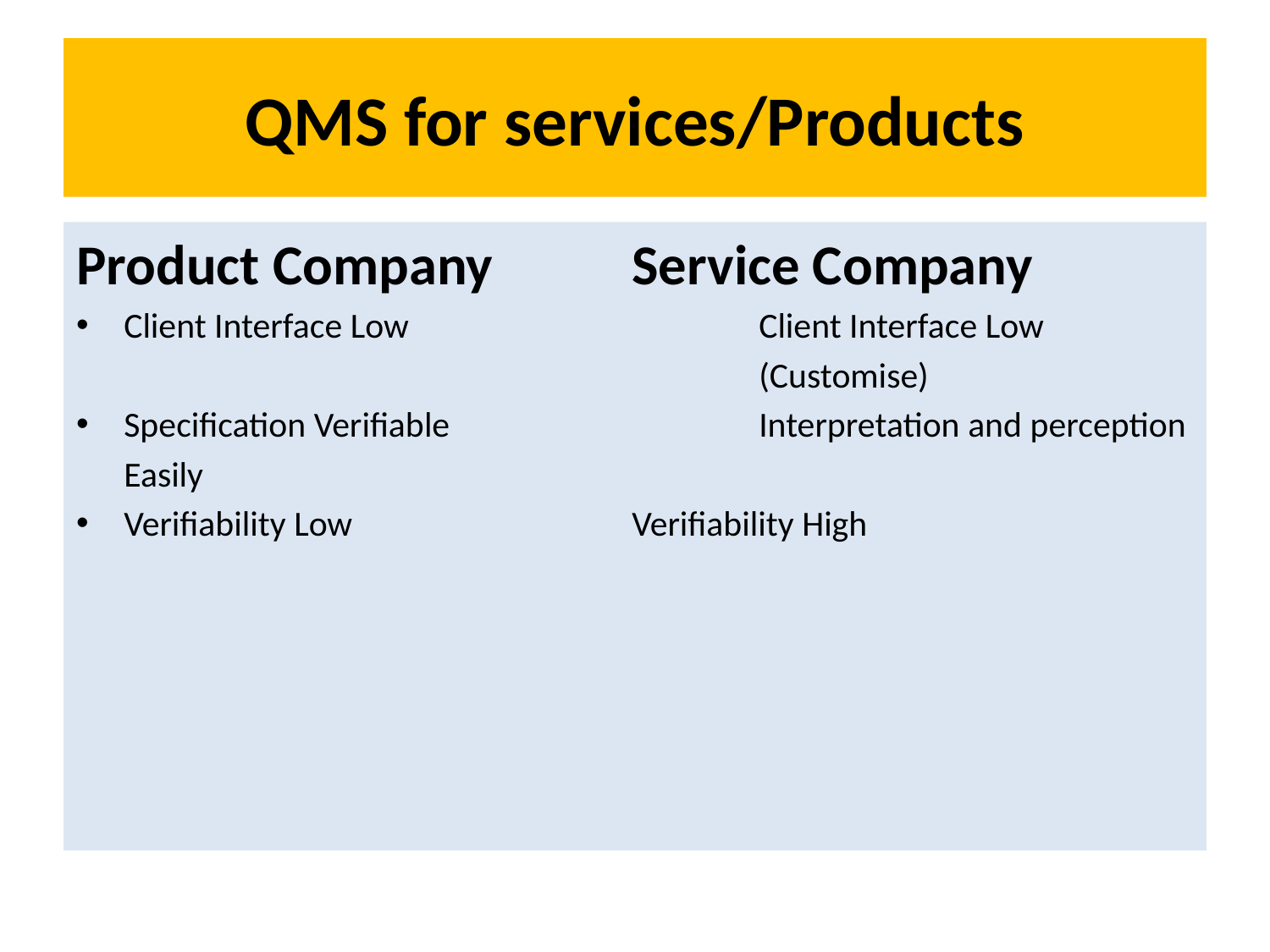

# QMS for services/Products
Product Company		Service Company
Client Interface Low			Client Interface Low
						(Customise)
Specification Verifiable			Interpretation and perception
	Easily
Verifiability Low			Verifiability High